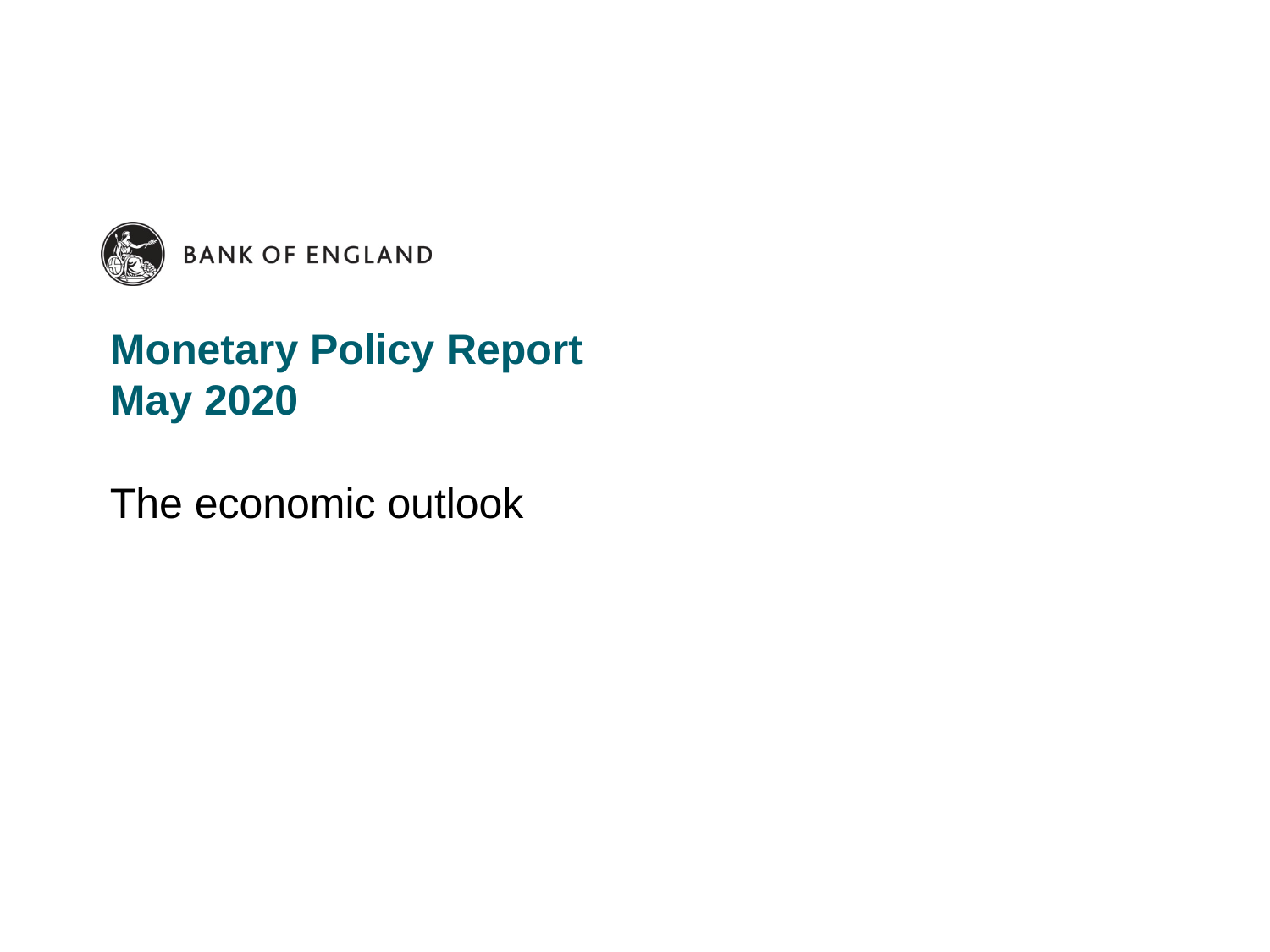

# Monetary Policy Report May 2020
The economic outlook